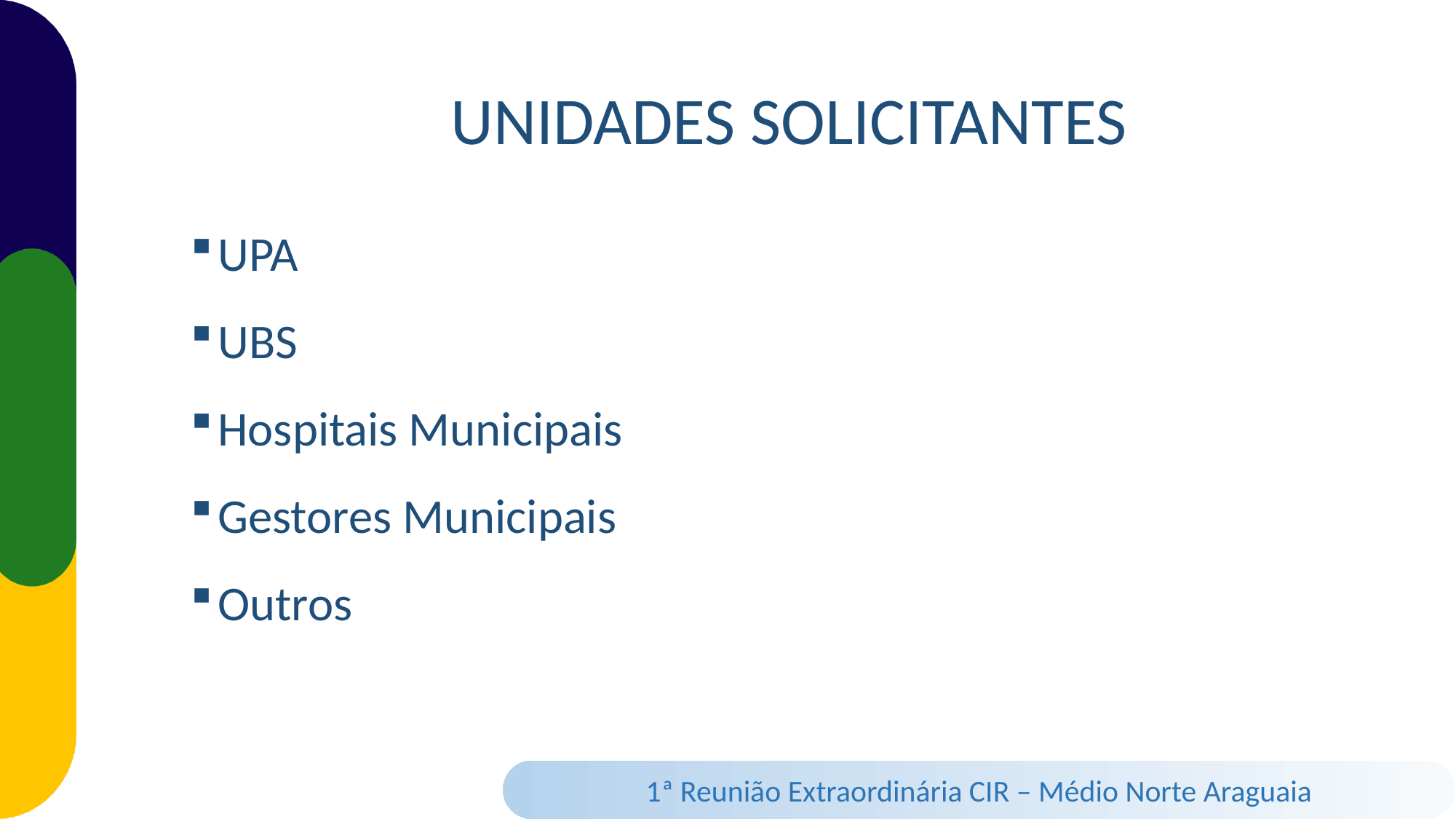

# UNIDADES SOLICITANTES
UPA
UBS
Hospitais Municipais
Gestores Municipais
Outros